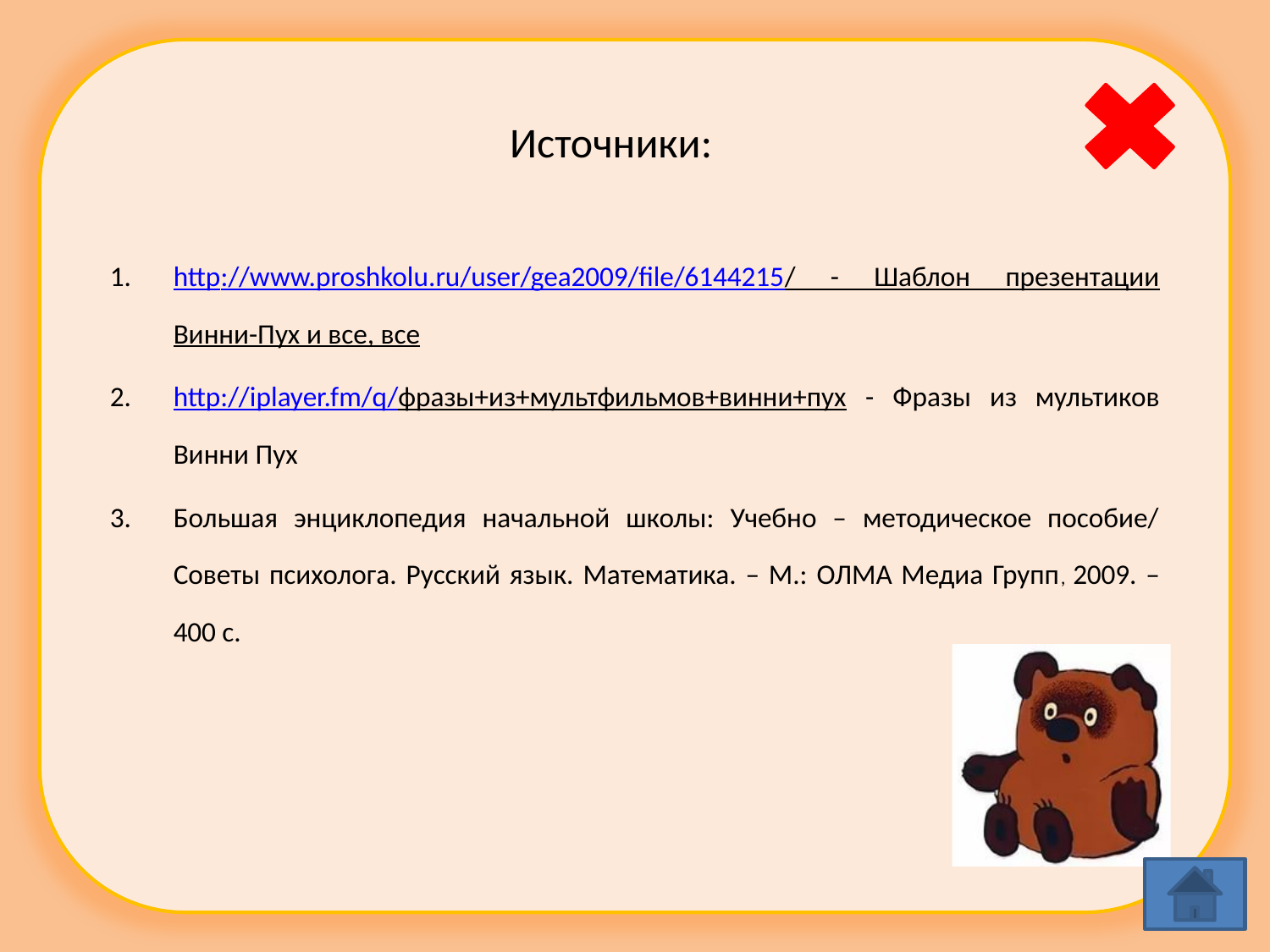

Источники:
http://www.proshkolu.ru/user/gea2009/file/6144215/ - Шаблон презентации Винни-Пух и все, все
http://iplayer.fm/q/фразы+из+мультфильмов+винни+пух - Фразы из мультиков Винни Пух
Большая энциклопедия начальной школы: Учебно – методическое пособие/ Советы психолога. Русский язык. Математика. – М.: ОЛМА Медиа Групп, 2009. – 400 с.